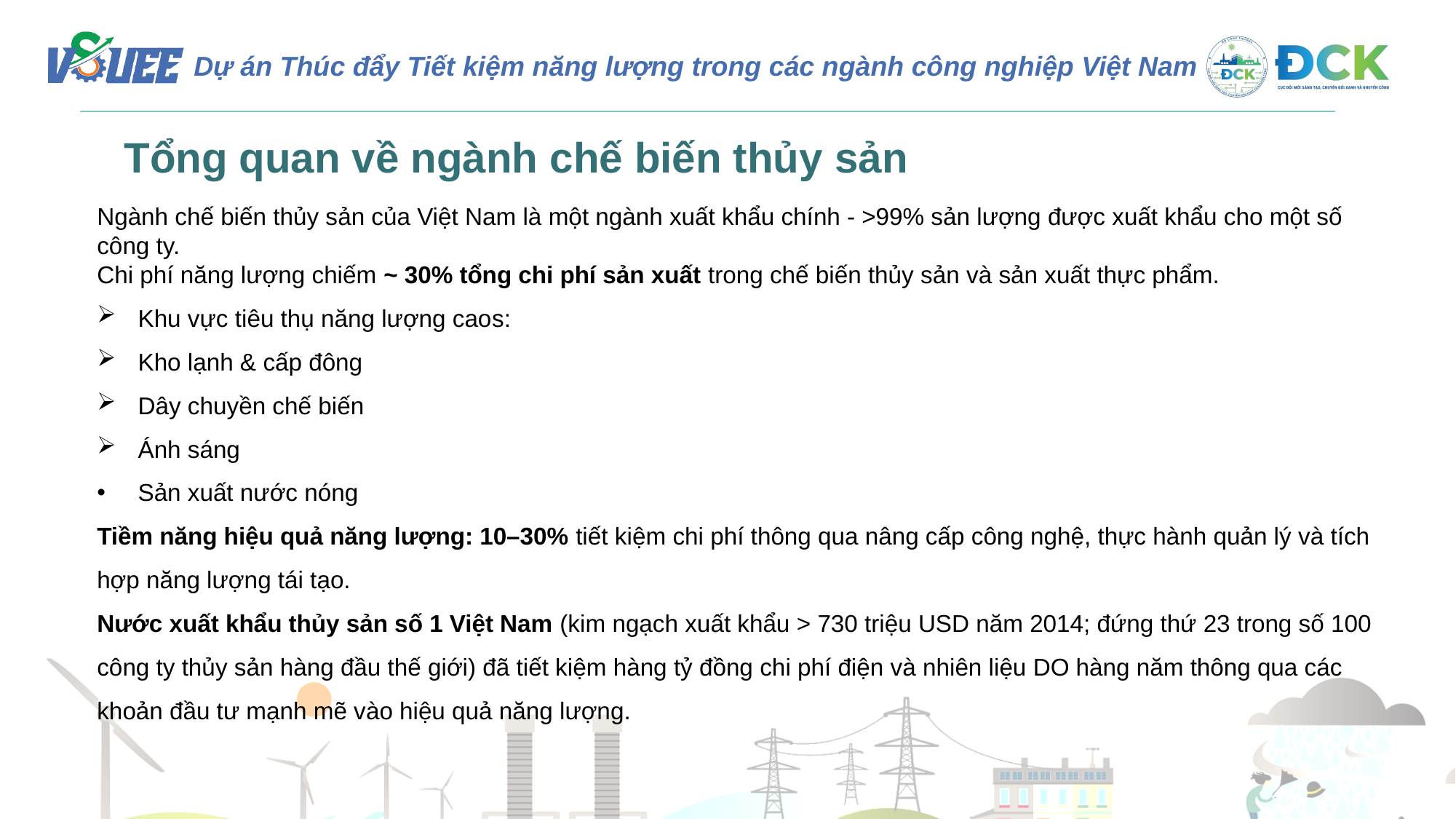

Tổng quan về ngành chế biến thủy sản
Ngành chế biến thủy sản của Việt Nam là một ngành xuất khẩu chính - >99% sản lượng được xuất khẩu cho một số công ty.
Chi phí năng lượng chiếm ~ 30% tổng chi phí sản xuất trong chế biến thủy sản và sản xuất thực phẩm.
Khu vực tiêu thụ năng lượng caos:
Kho lạnh & cấp đông
Dây chuyền chế biến
Ánh sáng
Sản xuất nước nóng
Tiềm năng hiệu quả năng lượng: 10–30% tiết kiệm chi phí thông qua nâng cấp công nghệ, thực hành quản lý và tích hợp năng lượng tái tạo.
Nước xuất khẩu thủy sản số 1 Việt Nam (kim ngạch xuất khẩu > 730 triệu USD năm 2014; đứng thứ 23 trong số 100 công ty thủy sản hàng đầu thế giới) đã tiết kiệm hàng tỷ đồng chi phí điện và nhiên liệu DO hàng năm thông qua các khoản đầu tư mạnh mẽ vào hiệu quả năng lượng.